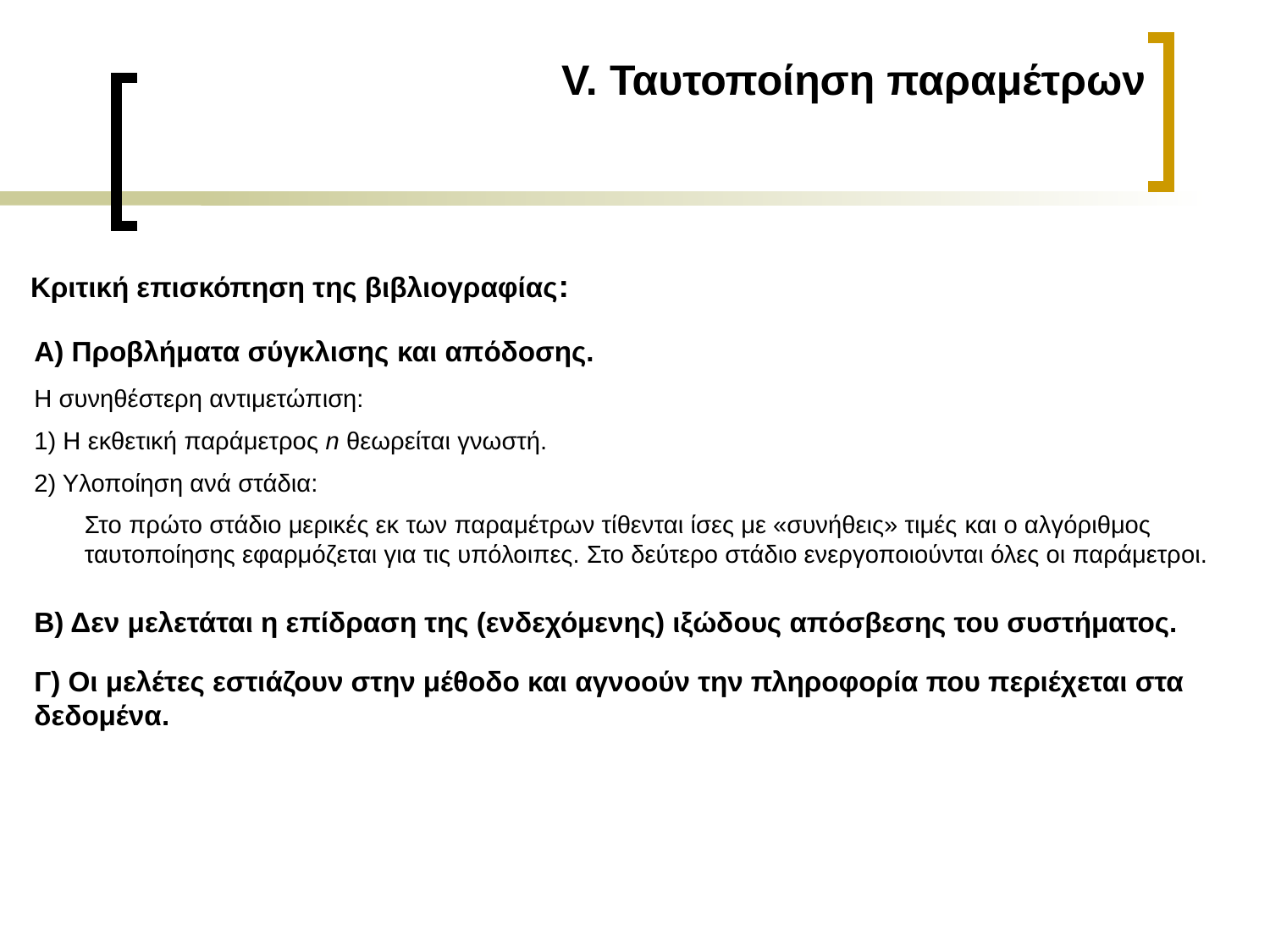

V. Ταυτοποίηση παραμέτρων
Κριτική επισκόπηση της βιβλιογραφίας:
Α) Προβλήματα σύγκλισης και απόδοσης.
Η συνηθέστερη αντιμετώπιση:
1) Η εκθετική παράμετρος n θεωρείται γνωστή.
2) Υλοποίηση ανά στάδια:
Στο πρώτο στάδιο μερικές εκ των παραμέτρων τίθενται ίσες με «συνήθεις» τιμές και ο αλγόριθμος ταυτοποίησης εφαρμόζεται για τις υπόλοιπες. Στο δεύτερο στάδιο ενεργοποιούνται όλες οι παράμετροι.
Β) Δεν μελετάται η επίδραση της (ενδεχόμενης) ιξώδους απόσβεσης του συστήματος.
Γ) Οι μελέτες εστιάζουν στην μέθοδο και αγνοούν την πληροφορία που περιέχεται στα δεδομένα.